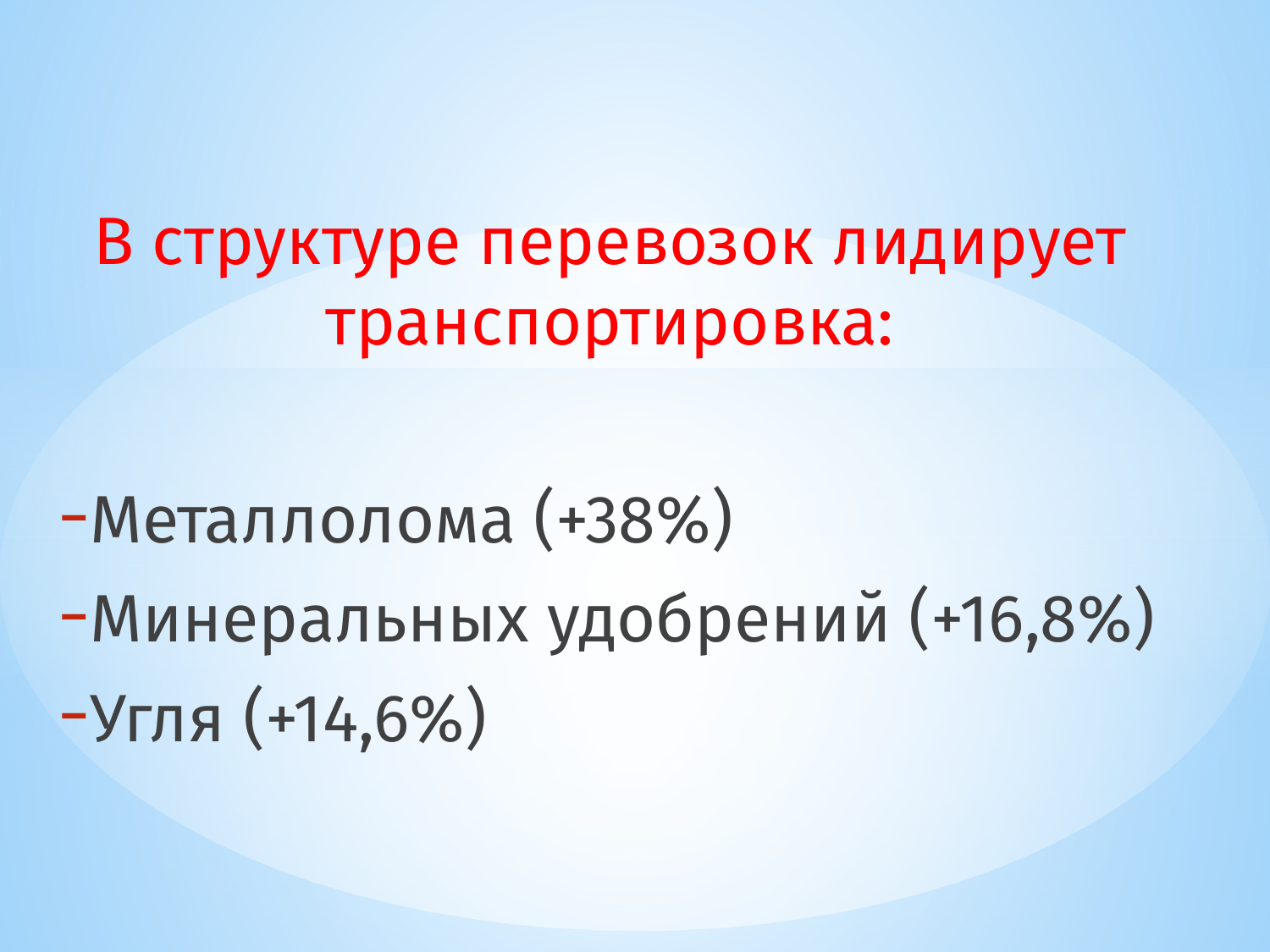

В структуре перевозок лидирует транспортировка:

Металлолома (+38%)
Минеральных удобрений (+16,8%)
Угля (+14,6%)